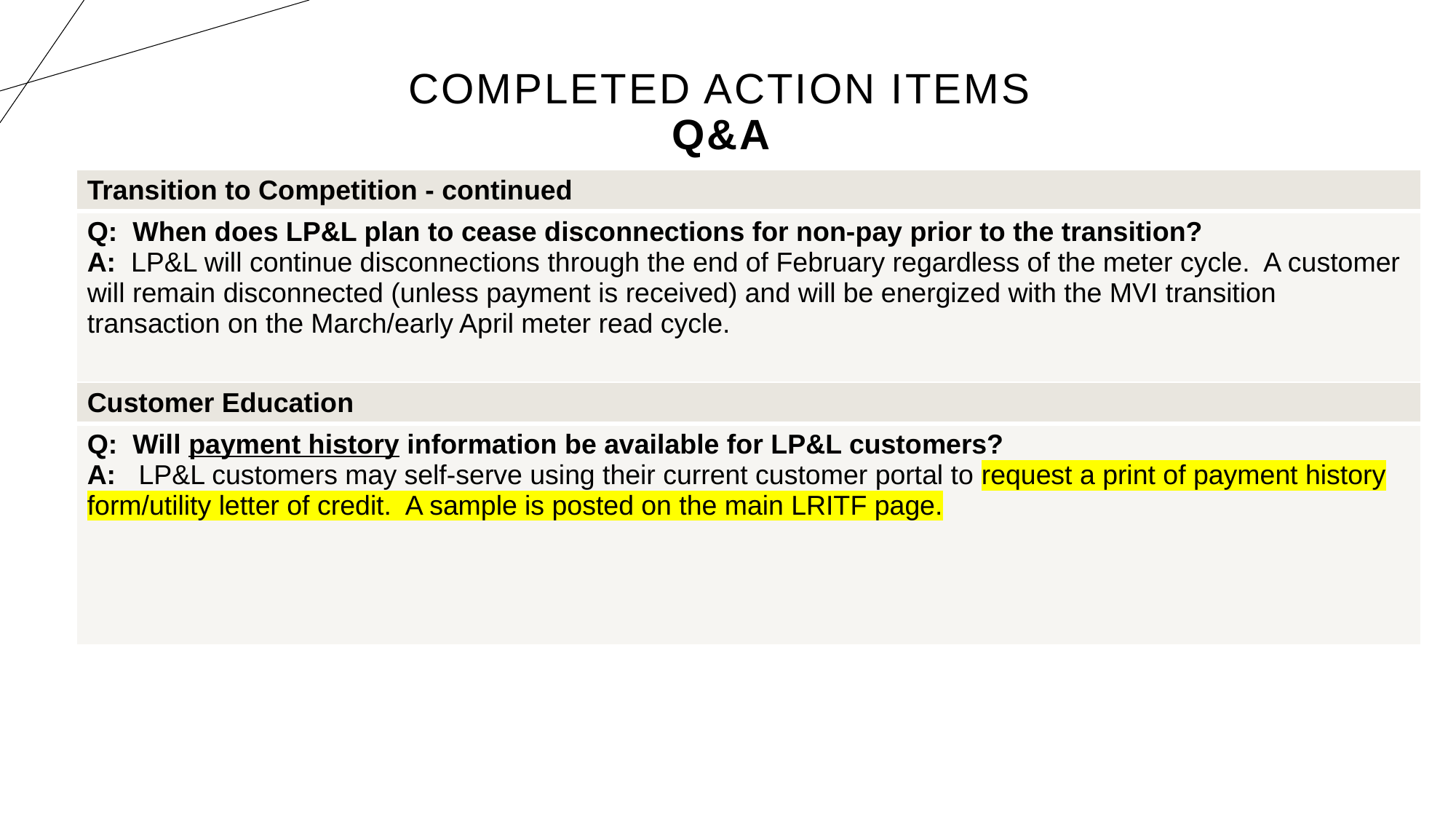

# Completed Action Items Q&A
| Transition to Competition - continued |
| --- |
| Q: When does LP&L plan to cease disconnections for non-pay prior to the transition? A: LP&L will continue disconnections through the end of February regardless of the meter cycle. A customer will remain disconnected (unless payment is received) and will be energized with the MVI transition transaction on the March/early April meter read cycle. |
| Customer Education |
| --- |
| Q: Will payment history information be available for LP&L customers? A: LP&L customers may self-serve using their current customer portal to request a print of payment history form/utility letter of credit. A sample is posted on the main LRITF page. |